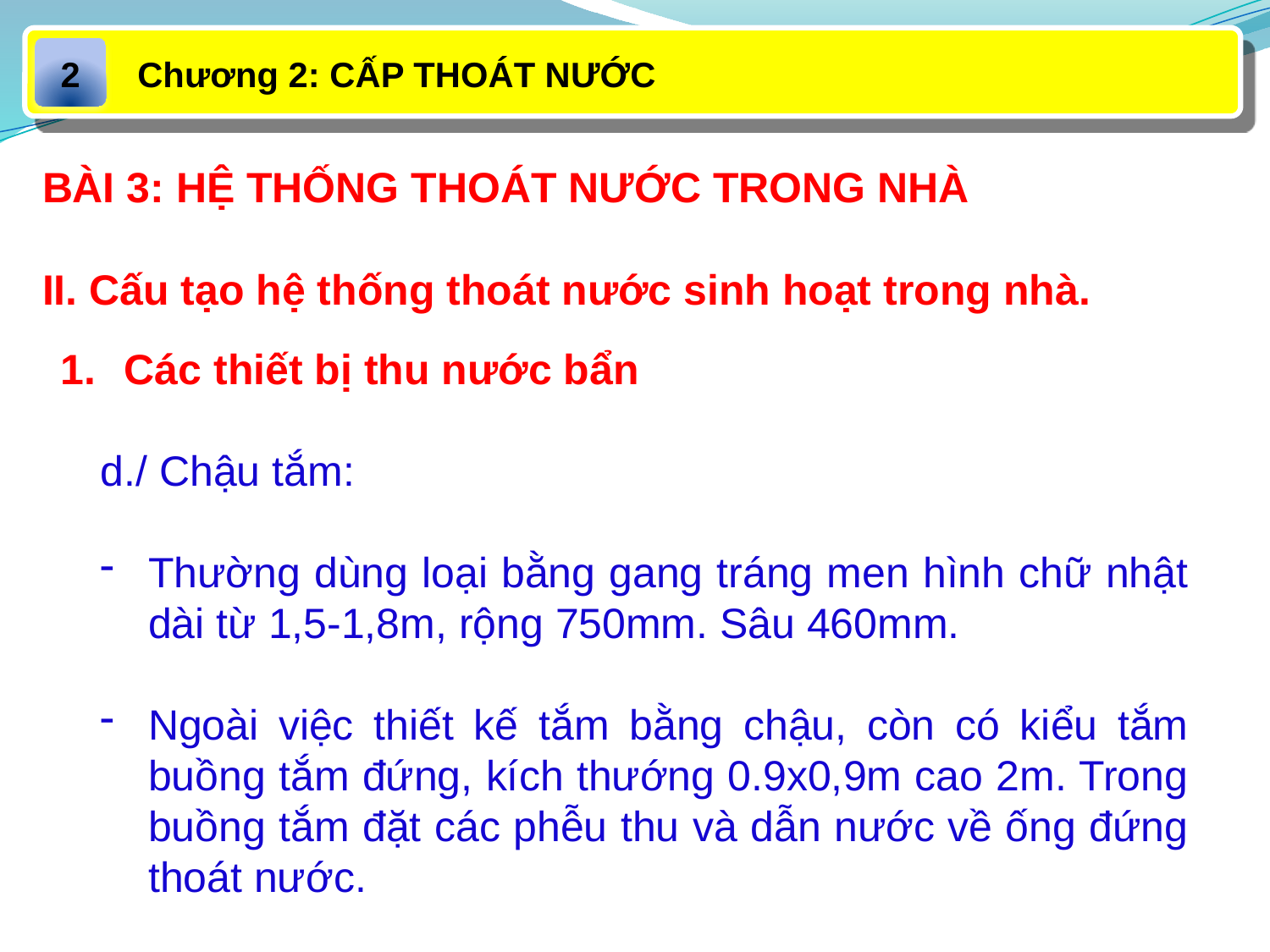

Chương 2: CẤP THOÁT NƯỚC
2

BÀI 3: HỆ THỐNG THOÁT NƯỚC TRONG NHÀ

II. Cấu tạo hệ thống thoát nước sinh hoạt trong nhà.

Các thiết bị thu nước bẩn

d./ Chậu tắm:

Thường dùng loại bằng gang tráng men hình chữ nhật dài từ 1,5-1,8m, rộng 750mm. Sâu 460mm.

Ngoài việc thiết kế tắm bằng chậu, còn có kiểu tắm buồng tắm đứng, kích thướng 0.9x0,9m cao 2m. Trong buồng tắm đặt các phễu thu và dẫn nước về ống đứng thoát nước.